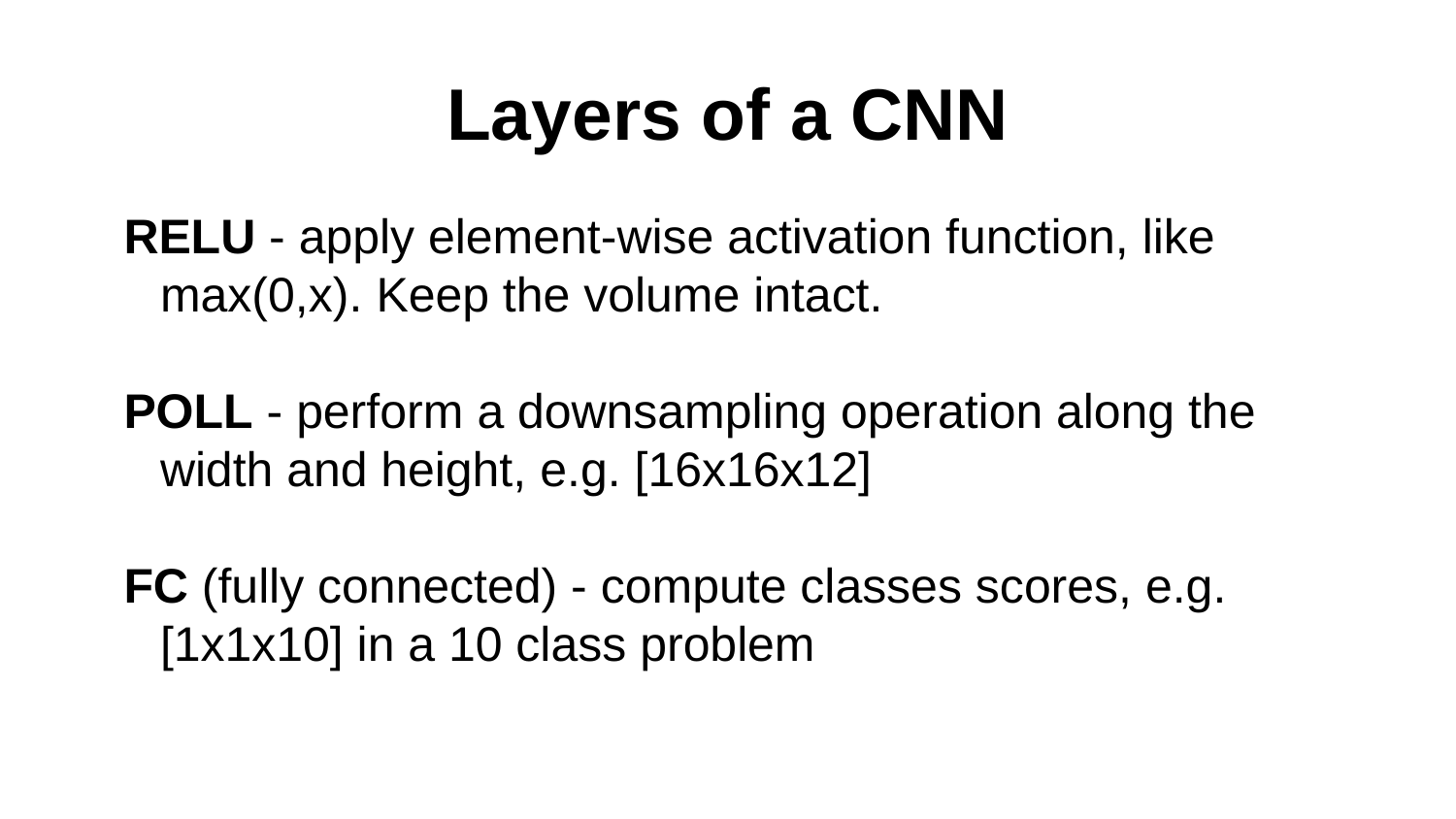

# Layers of a CNN
RELU - apply element-wise activation function, like max(0,x). Keep the volume intact.

POLL - perform a downsampling operation along the width and height, e.g. [16x16x12]

FC (fully connected) - compute classes scores, e.g. [1x1x10] in a 10 class problem